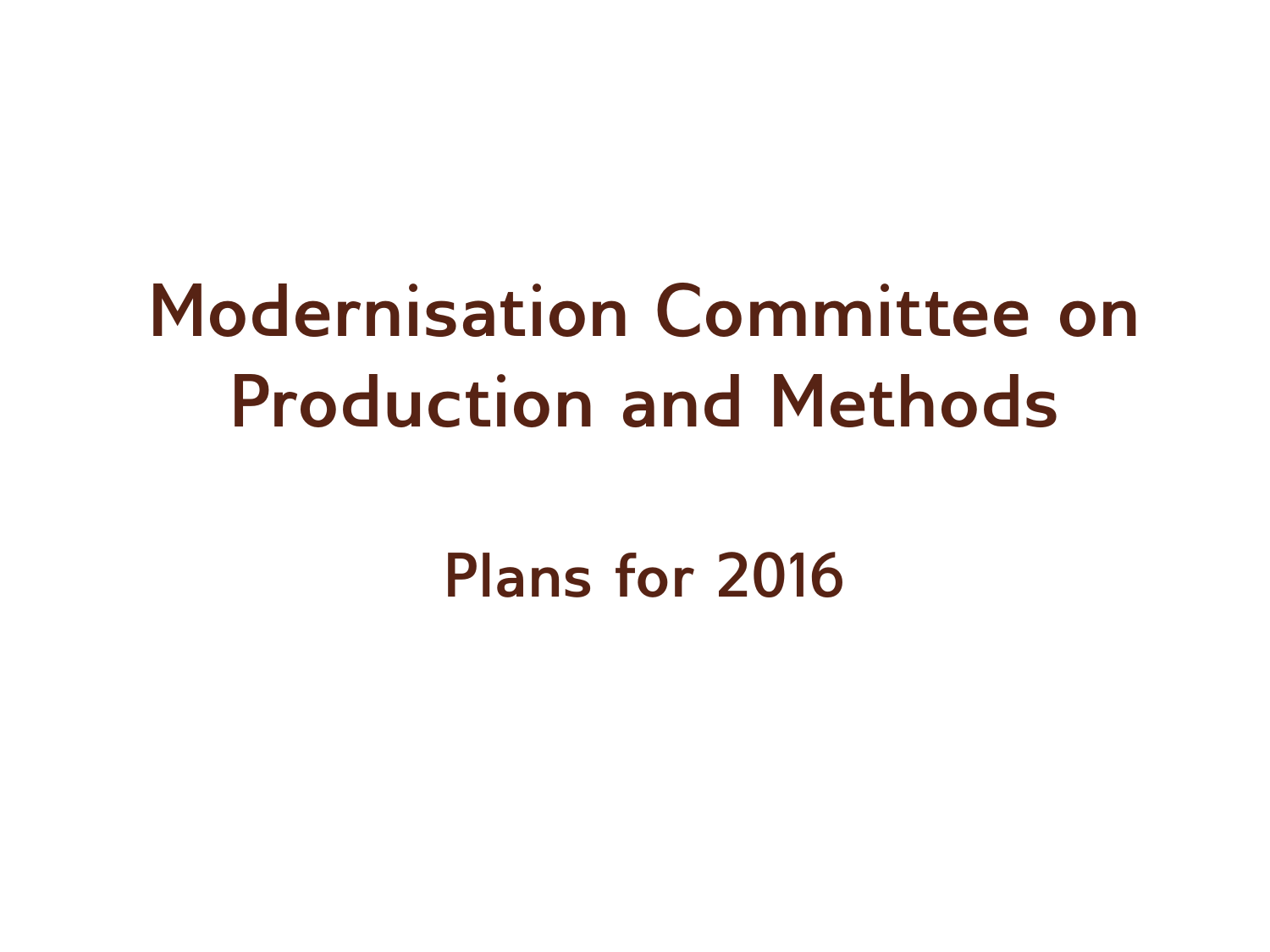

# Modernisation Committee on Production and Methods Plans for 2016